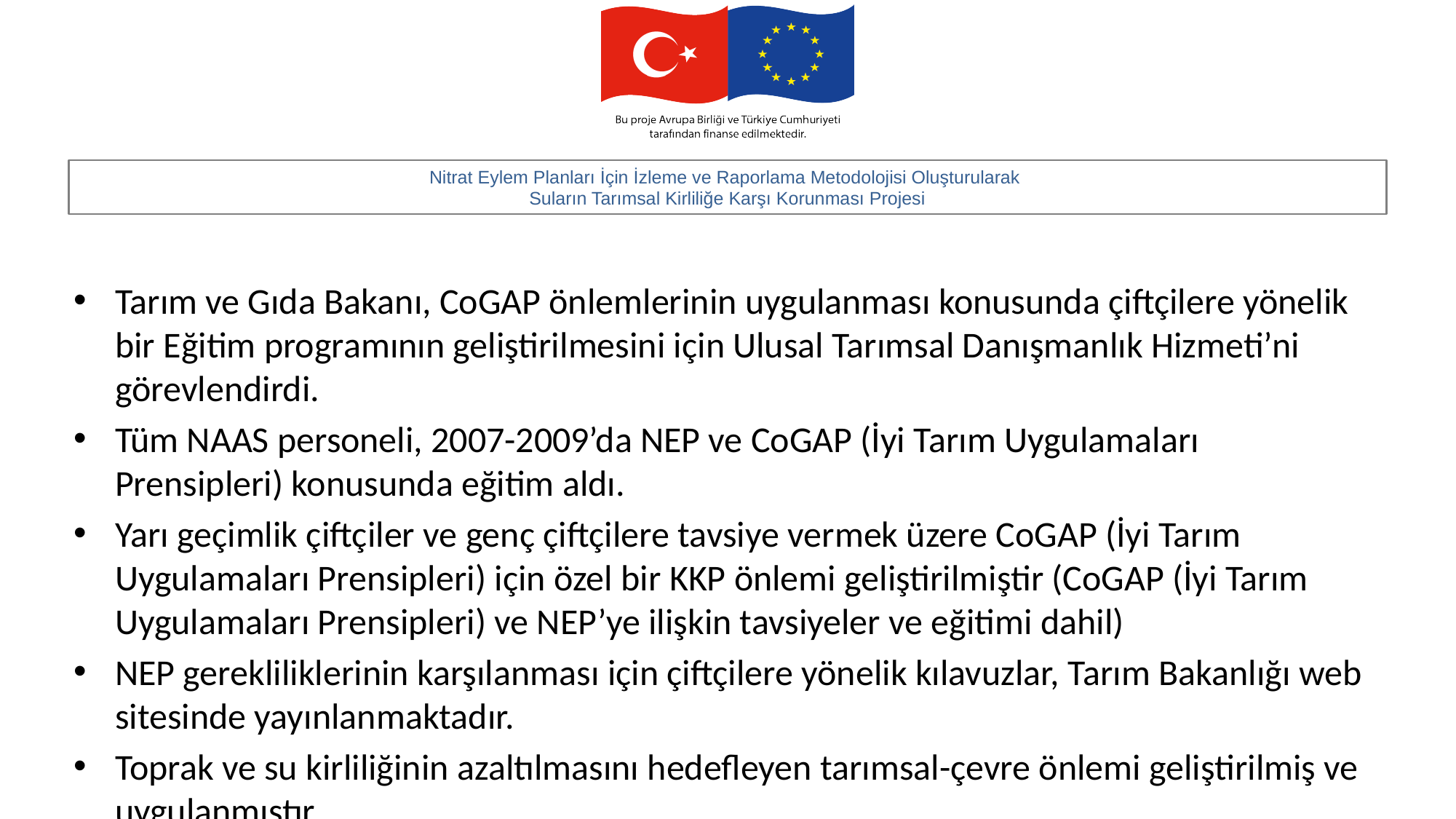

Tarım ve Gıda Bakanı, CoGAP önlemlerinin uygulanması konusunda çiftçilere yönelik bir Eğitim programının geliştirilmesini için Ulusal Tarımsal Danışmanlık Hizmeti’ni görevlendirdi.
Tüm NAAS personeli, 2007-2009’da NEP ve CoGAP (İyi Tarım Uygulamaları Prensipleri) konusunda eğitim aldı.
Yarı geçimlik çiftçiler ve genç çiftçilere tavsiye vermek üzere CoGAP (İyi Tarım Uygulamaları Prensipleri) için özel bir KKP önlemi geliştirilmiştir (CoGAP (İyi Tarım Uygulamaları Prensipleri) ve NEP’ye ilişkin tavsiyeler ve eğitimi dahil)
NEP gerekliliklerinin karşılanması için çiftçilere yönelik kılavuzlar, Tarım Bakanlığı web sitesinde yayınlanmaktadır.
Toprak ve su kirliliğinin azaltılmasını hedefleyen tarımsal-çevre önlemi geliştirilmiş ve uygulanmıştır.